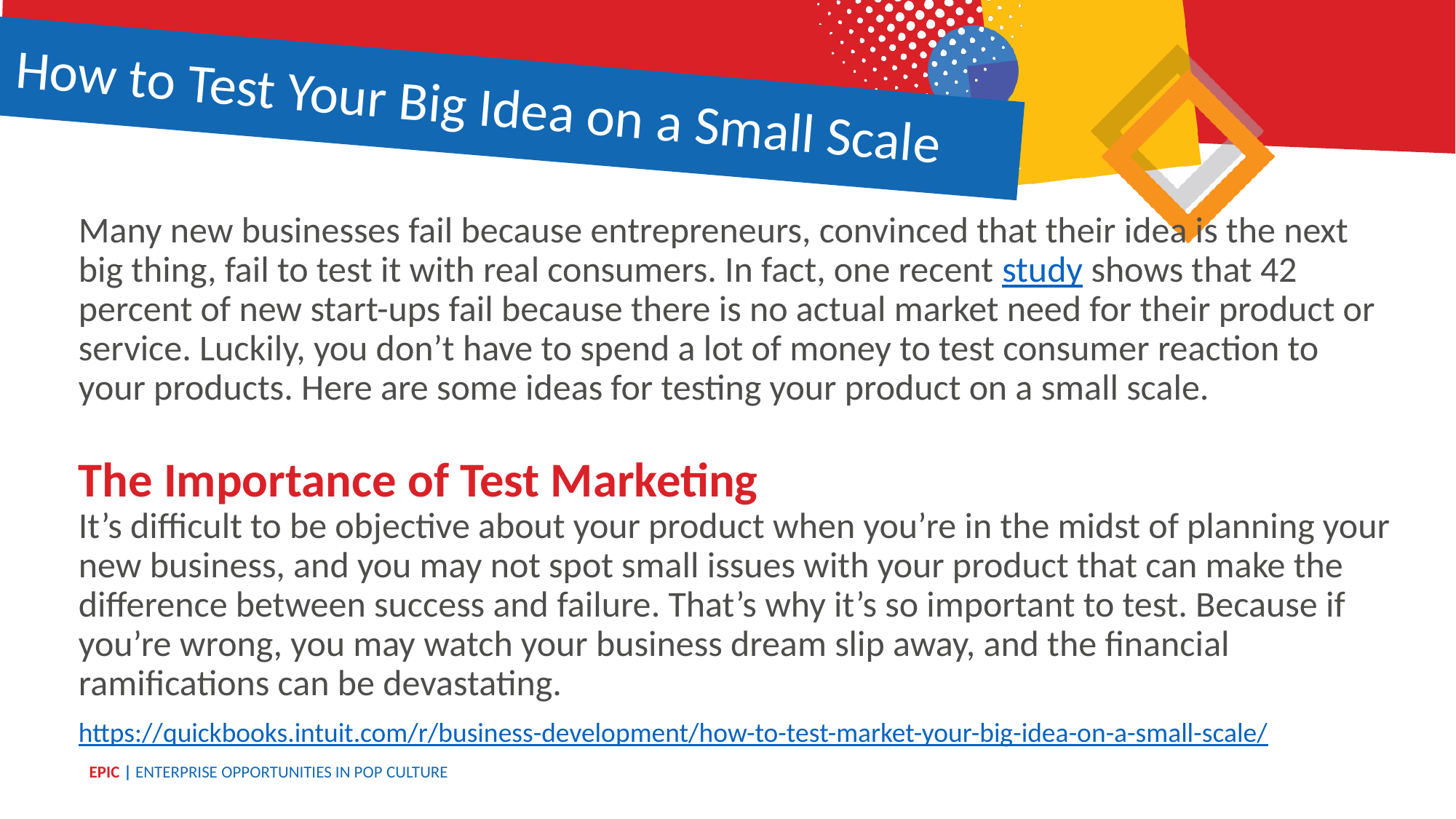

How to Test Your Big Idea on a Small Scale
Many new businesses fail because entrepreneurs, convinced that their idea is the next big thing, fail to test it with real consumers. In fact, one recent study shows that 42 percent of new start-ups fail because there is no actual market need for their product or service. Luckily, you don’t have to spend a lot of money to test consumer reaction to your products. Here are some ideas for testing your product on a small scale.

The Importance of Test Marketing
It’s difficult to be objective about your product when you’re in the midst of planning your new business, and you may not spot small issues with your product that can make the difference between success and failure. That’s why it’s so important to test. Because if you’re wrong, you may watch your business dream slip away, and the financial ramifications can be devastating.
https://quickbooks.intuit.com/r/business-development/how-to-test-market-your-big-idea-on-a-small-scale/